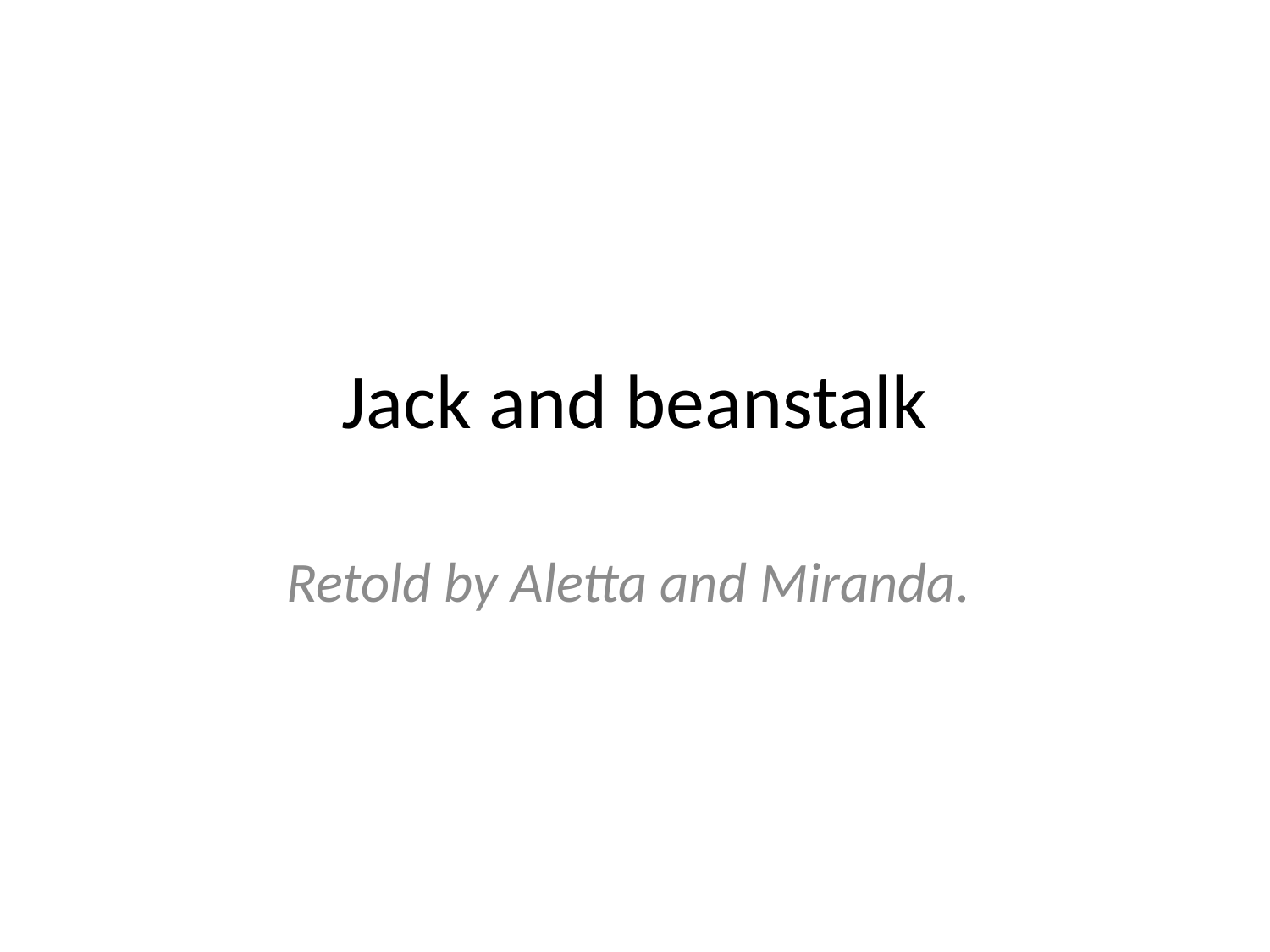

# Jack and beanstalk
Retold by Aletta and Miranda.